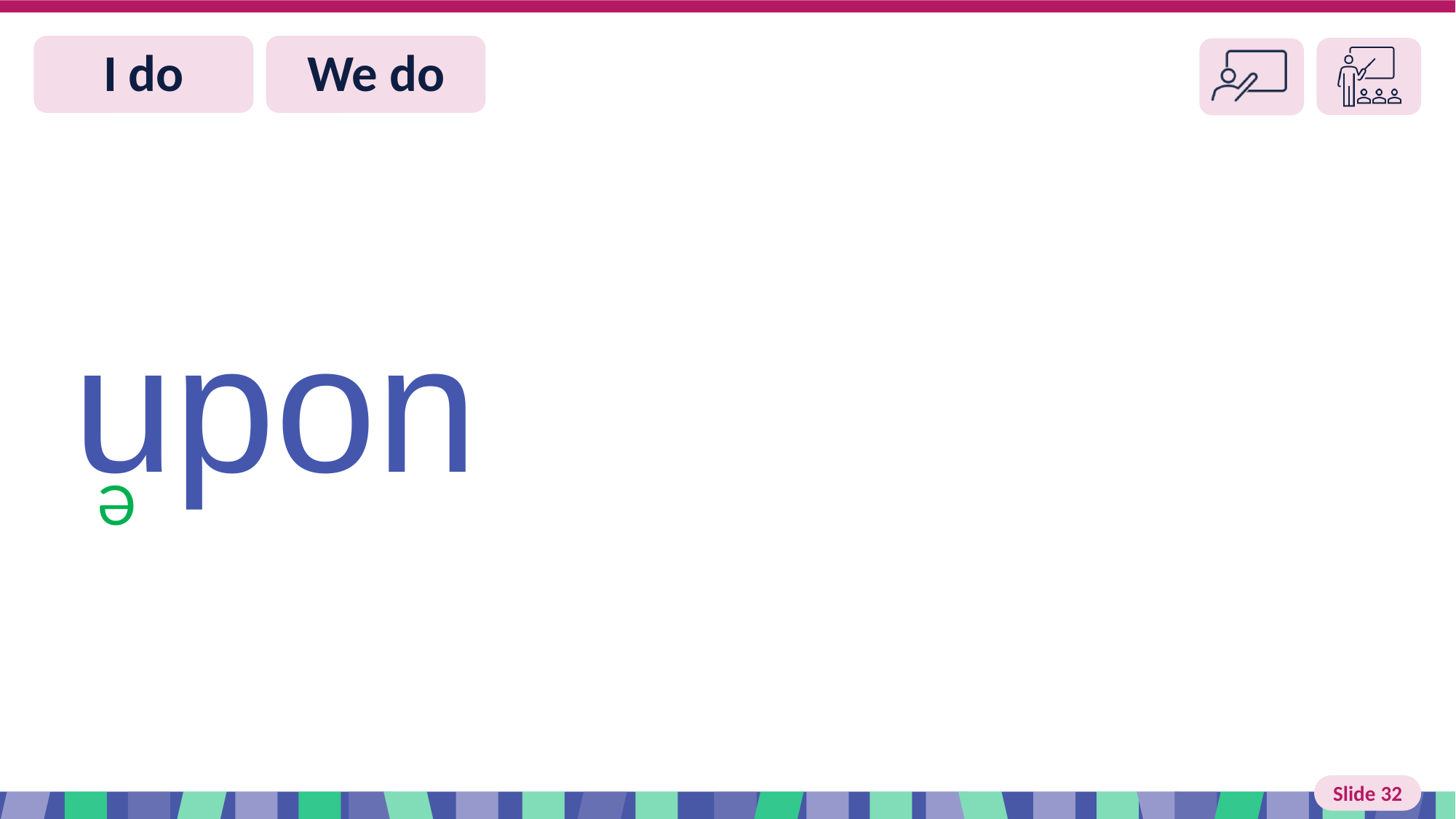

Slide 32 I do We do
upon
Ə